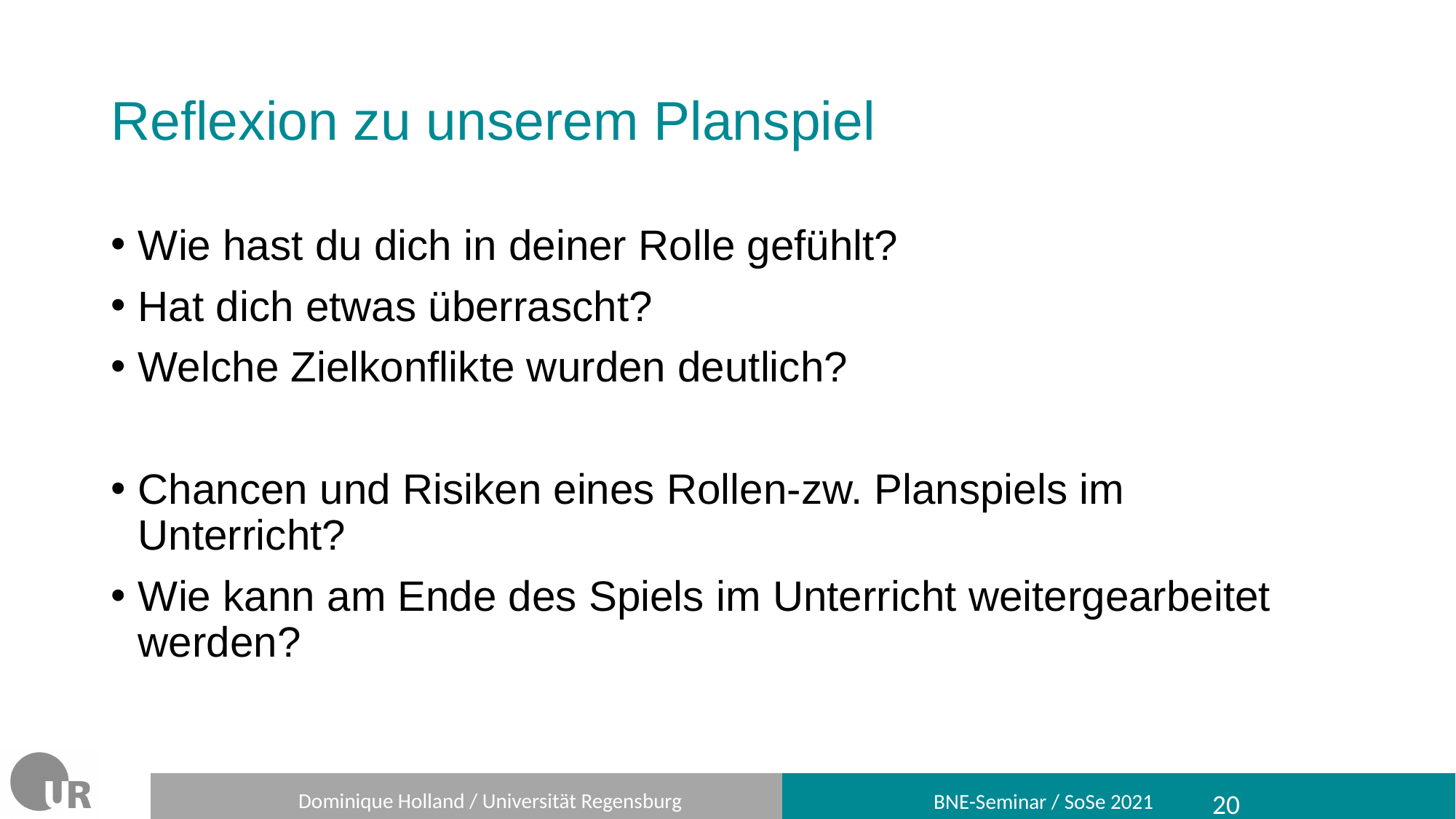

# Reflexion zu unserem Planspiel
Wie hast du dich in deiner Rolle gefühlt?
Hat dich etwas überrascht?
Welche Zielkonflikte wurden deutlich?

Chancen und Risiken eines Rollen-zw. Planspiels im Unterricht?
Wie kann am Ende des Spiels im Unterricht weitergearbeitet werden?